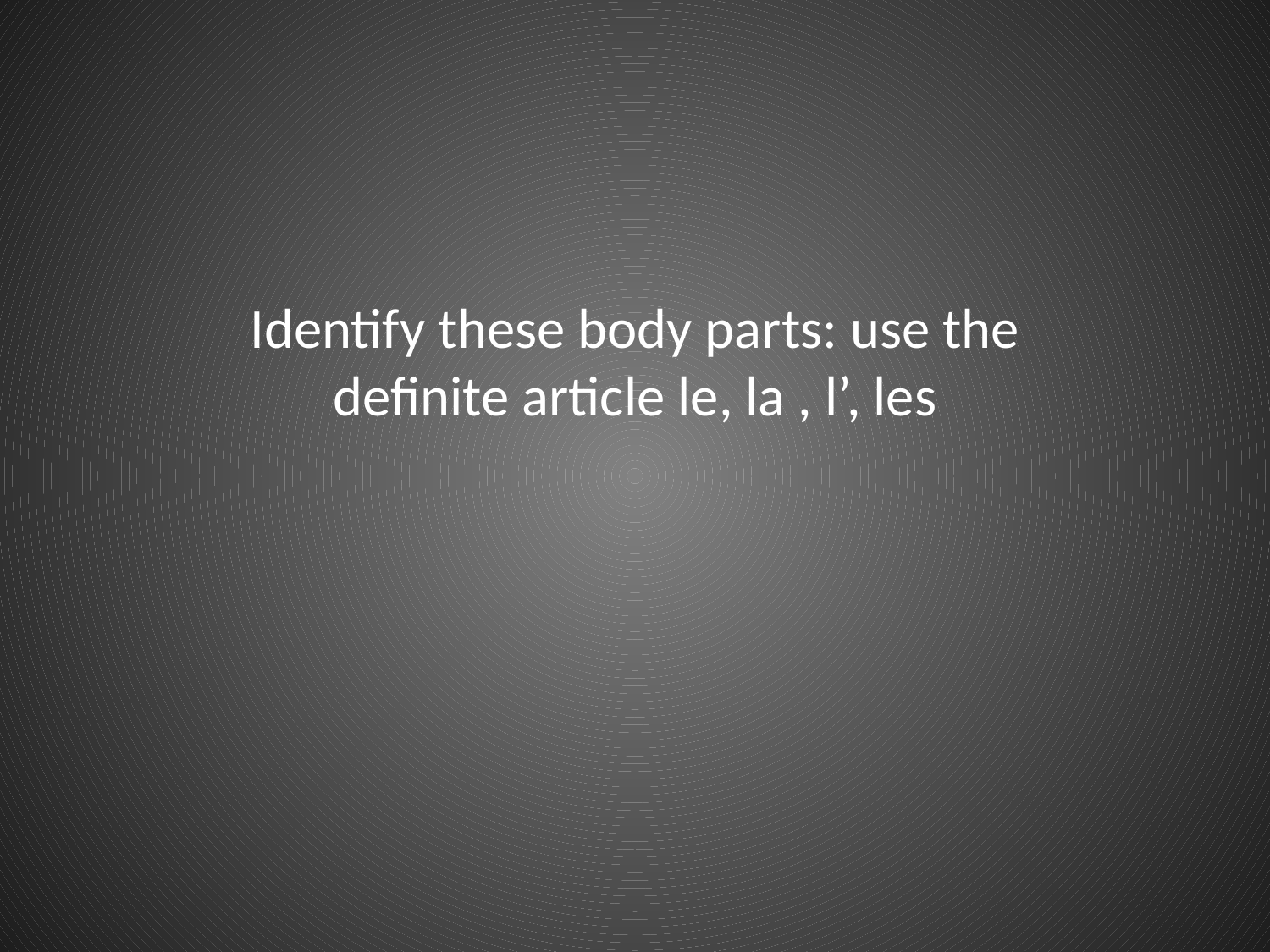

Identify these body parts: use the definite article le, la , l’, les